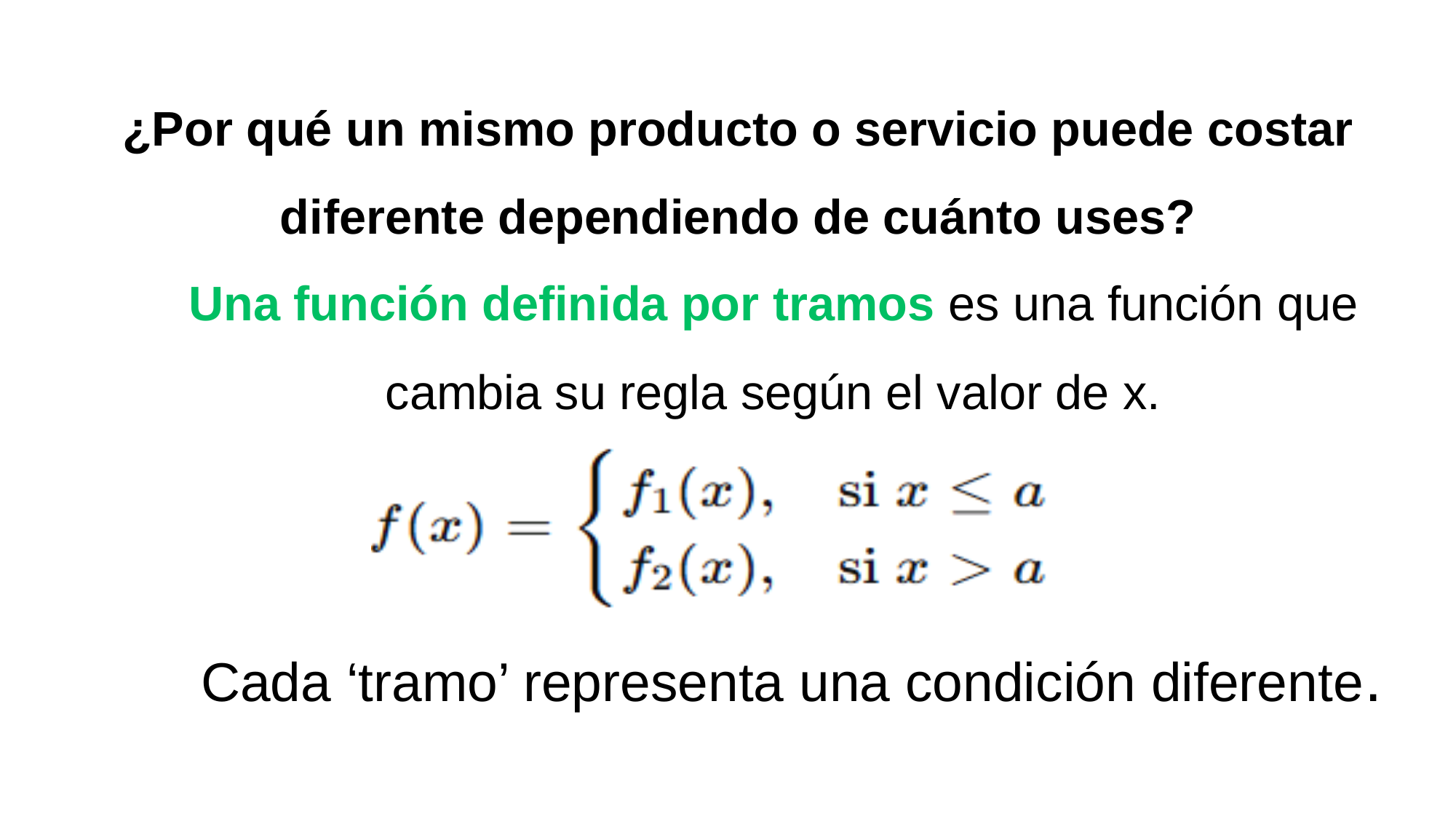

¿Por qué un mismo producto o servicio puede costar diferente dependiendo de cuánto uses?
Una función definida por tramos es una función que cambia su regla según el valor de x.

Cada ‘tramo’ representa una condición diferente.